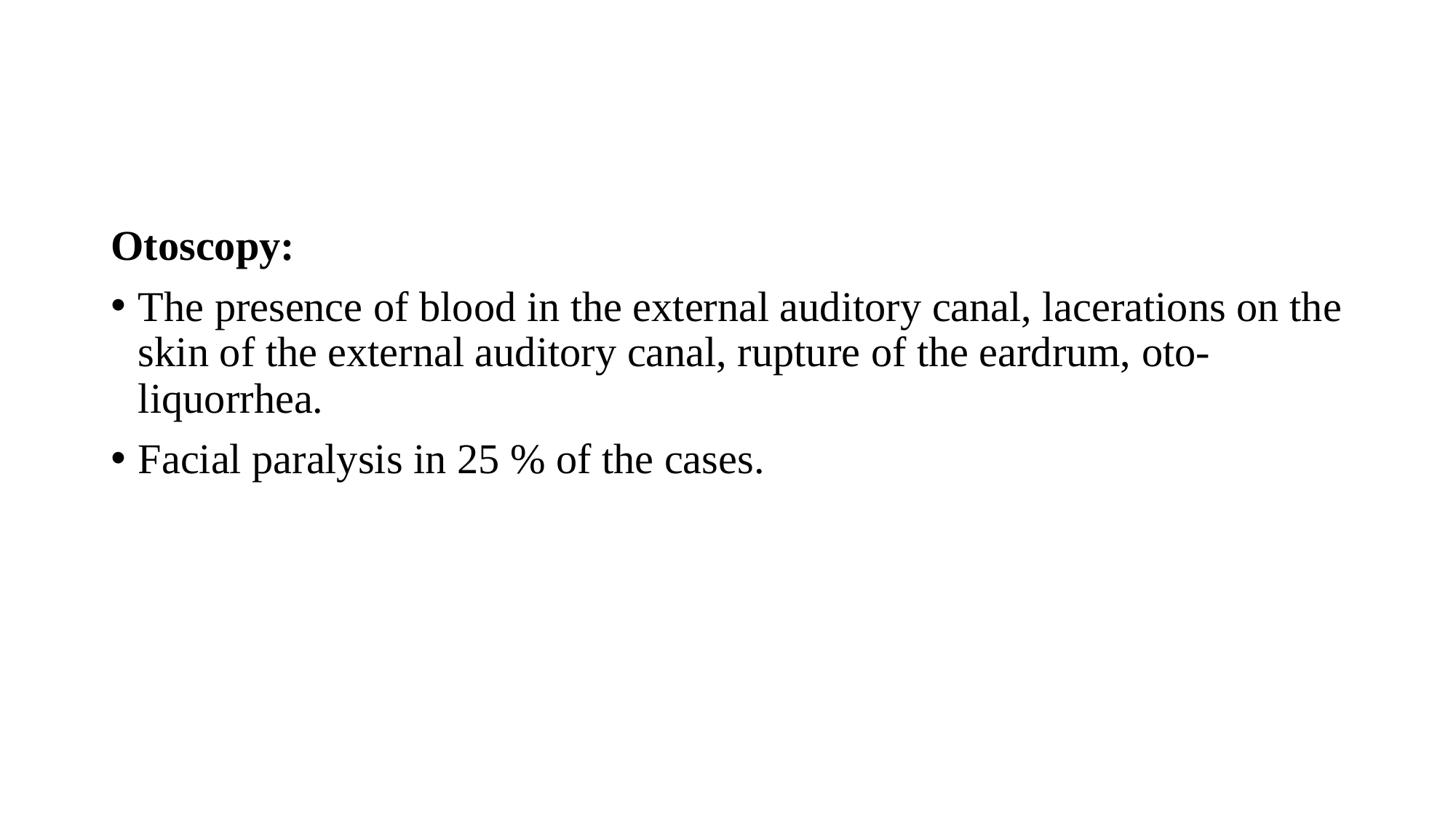

Otoscopy:
The presence of blood in the external auditory canal, lacerations on the skin of the external auditory canal, rupture of the eardrum, oto-liquorrhea.
Facial paralysis in 25 % of the cases.